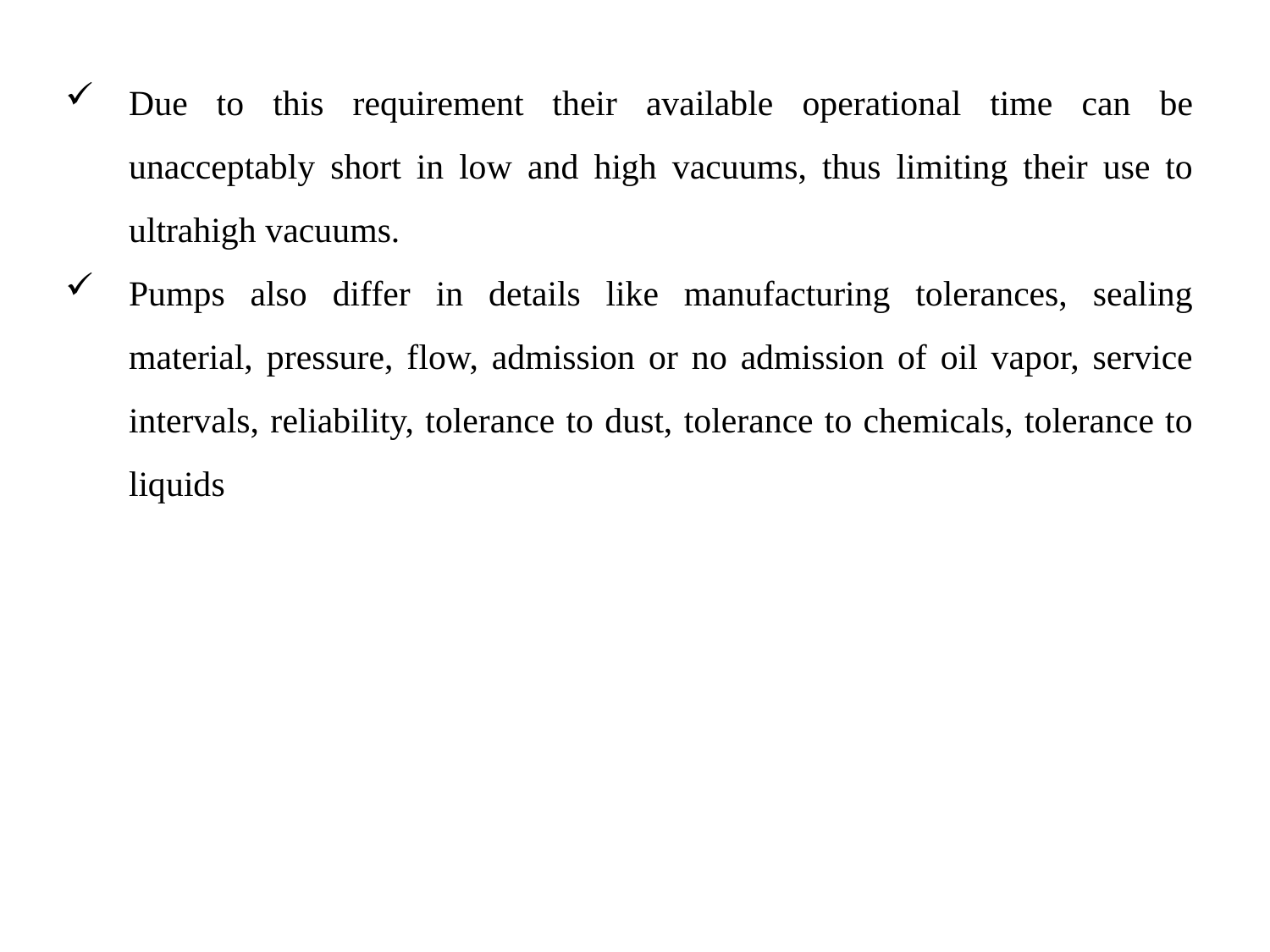

Due to this requirement their available operational time can be unacceptably short in low and high vacuums, thus limiting their use to ultrahigh vacuums.
Pumps also differ in details like manufacturing tolerances, sealing material, pressure, flow, admission or no admission of oil vapor, service intervals, reliability, tolerance to dust, tolerance to chemicals, tolerance to liquids